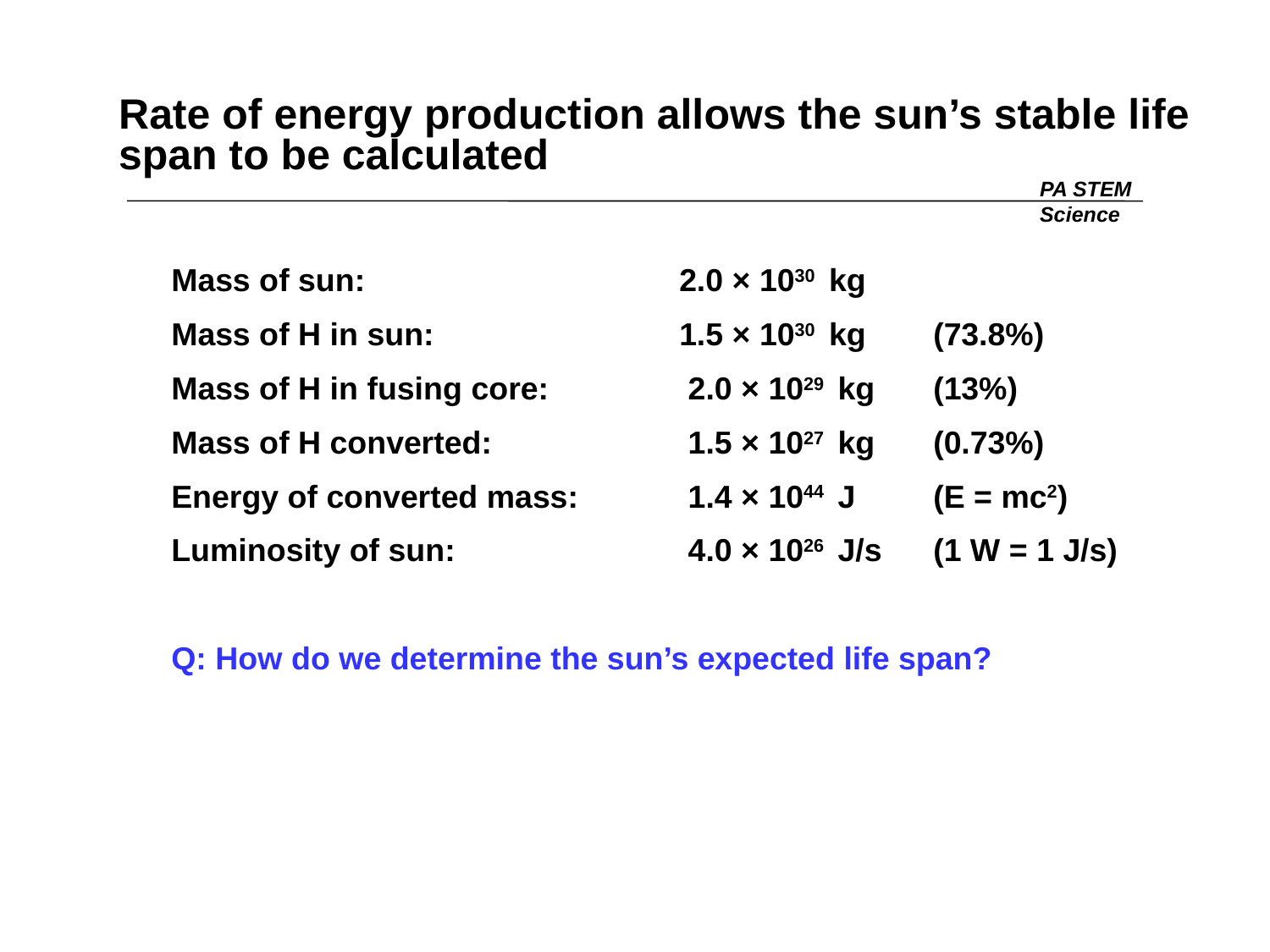

# Rate of energy production allows the sun’s stable life span to be calculated
PA STEM
Science

Mass of sun:			2.0 × 1030  kg
Mass of H in sun:	 	1.5 × 1030  kg	(73.8%)
Mass of H in fusing core:		 2.0 × 1029  kg	(13%)
Mass of H converted:		 1.5 × 1027  kg	(0.73%)
Energy of converted mass:	 1.4 × 1044  J	(E = mc2)
Luminosity of sun:		 4.0 × 1026  J/s	(1 W = 1 J/s)

Q: How do we determine the sun’s expected life span?